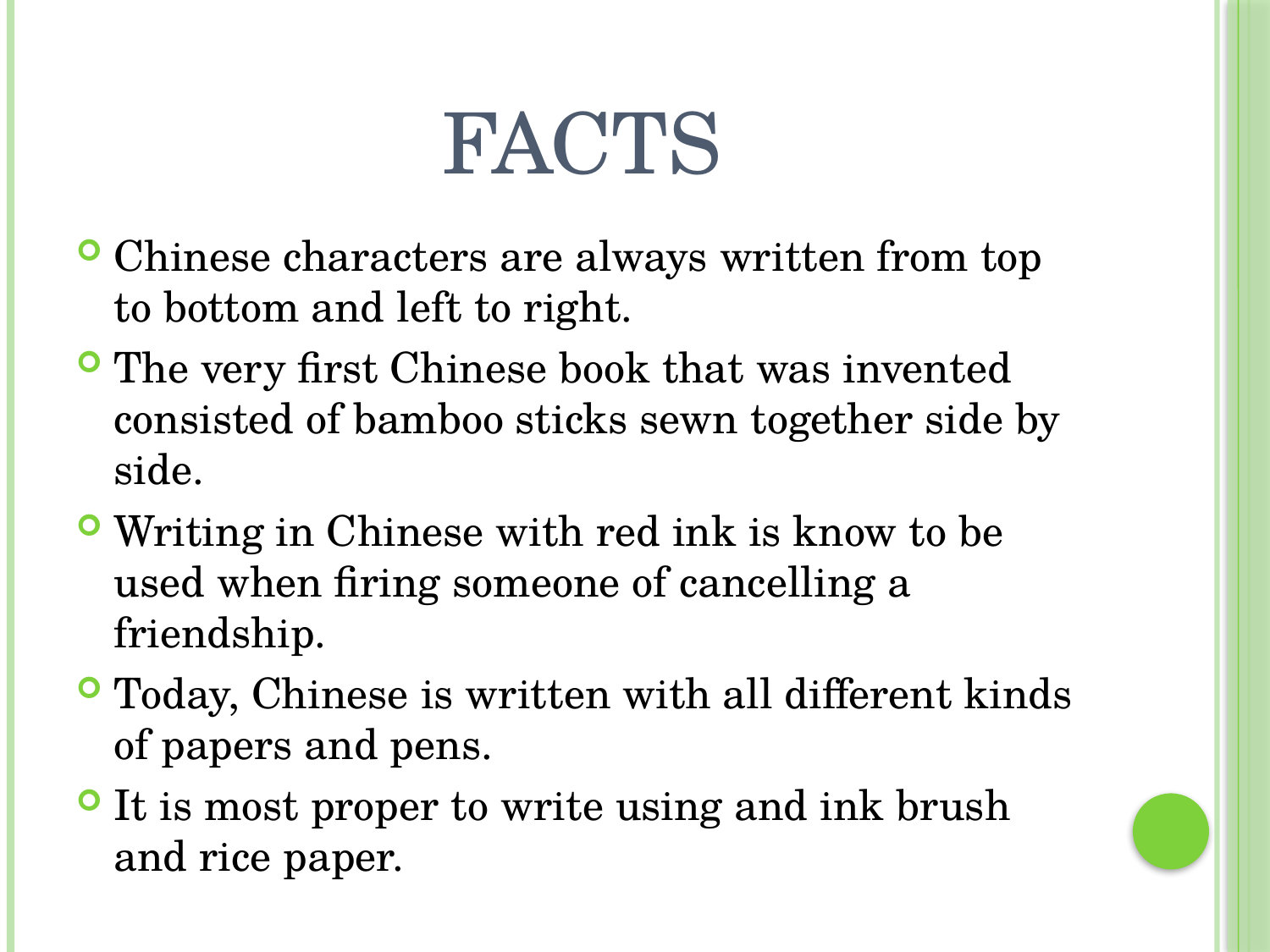

# Facts
Chinese characters are always written from top to bottom and left to right.
The very first Chinese book that was invented consisted of bamboo sticks sewn together side by side.
Writing in Chinese with red ink is know to be used when firing someone of cancelling a friendship.
Today, Chinese is written with all different kinds of papers and pens.
It is most proper to write using and ink brush and rice paper.